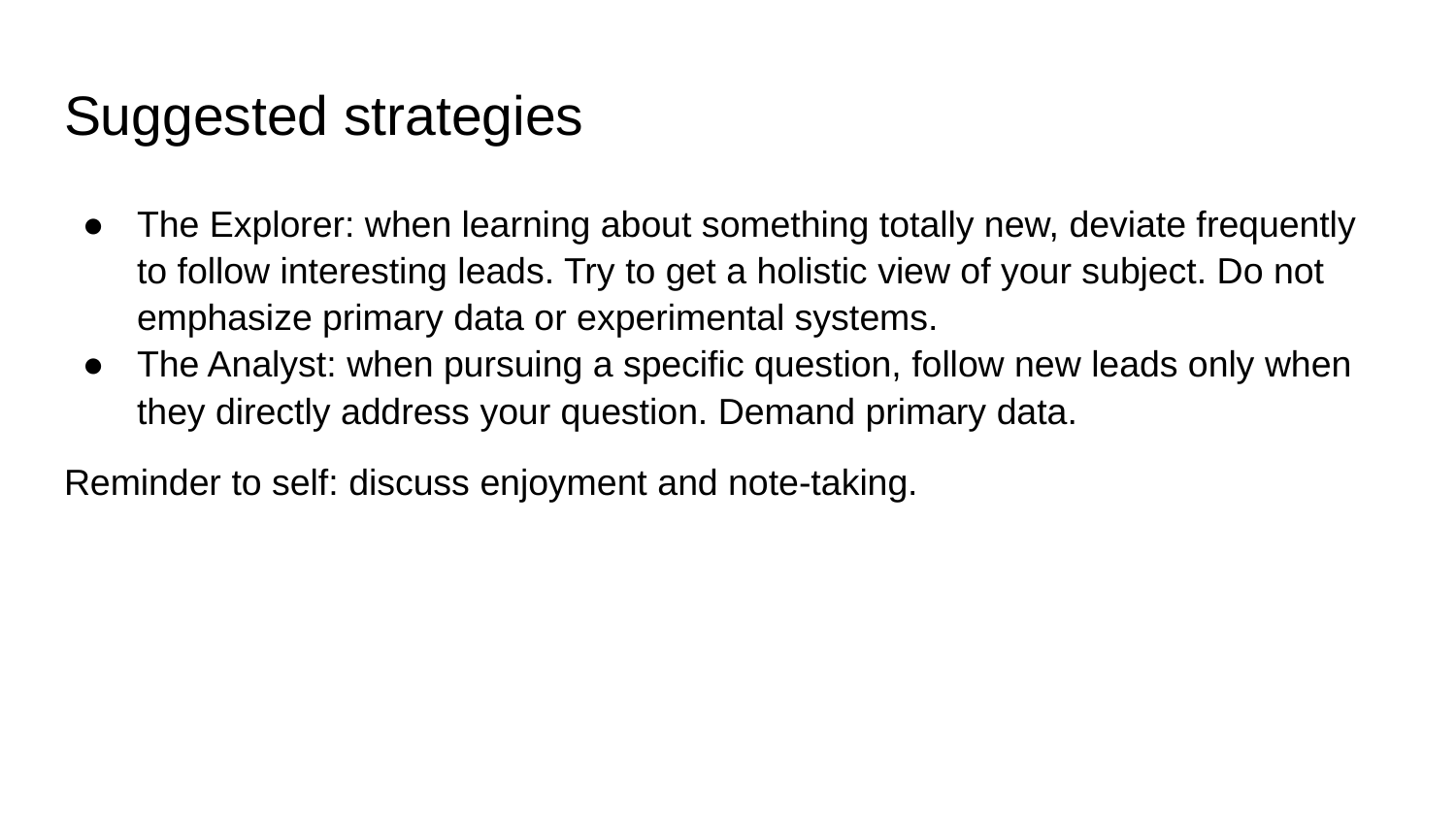

# Suggested strategies
The Explorer: when learning about something totally new, deviate frequently to follow interesting leads. Try to get a holistic view of your subject. Do not emphasize primary data or experimental systems.
The Analyst: when pursuing a specific question, follow new leads only when they directly address your question. Demand primary data.
Reminder to self: discuss enjoyment and note-taking.